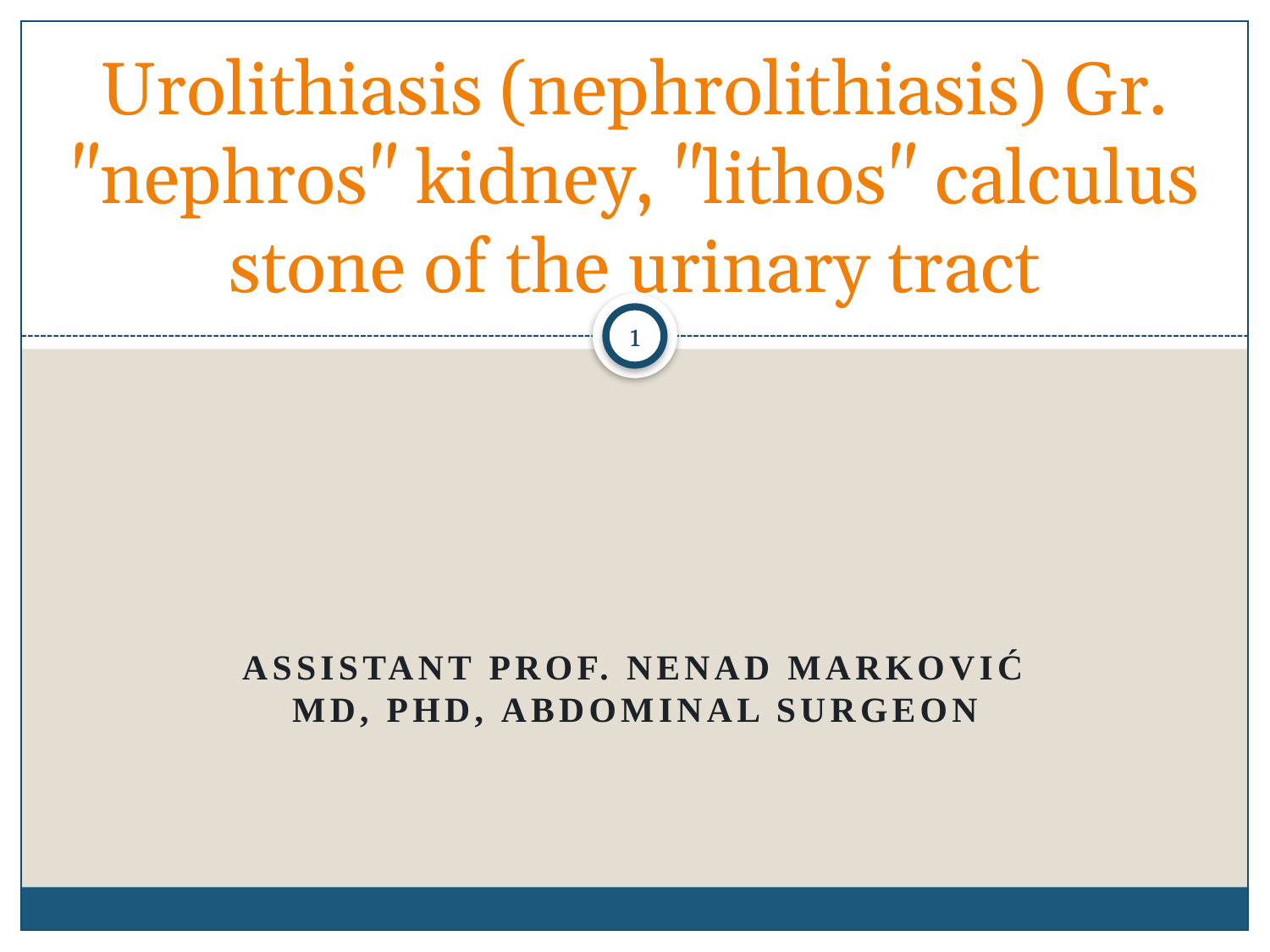

# Urolithiasis (nephrolithiasis) Gr. "nephros" kidney, "lithos" calculus stone of the urinary tract
1

Assistant prof. Nenad Marković MD, PhD, Abdominal Surgeon